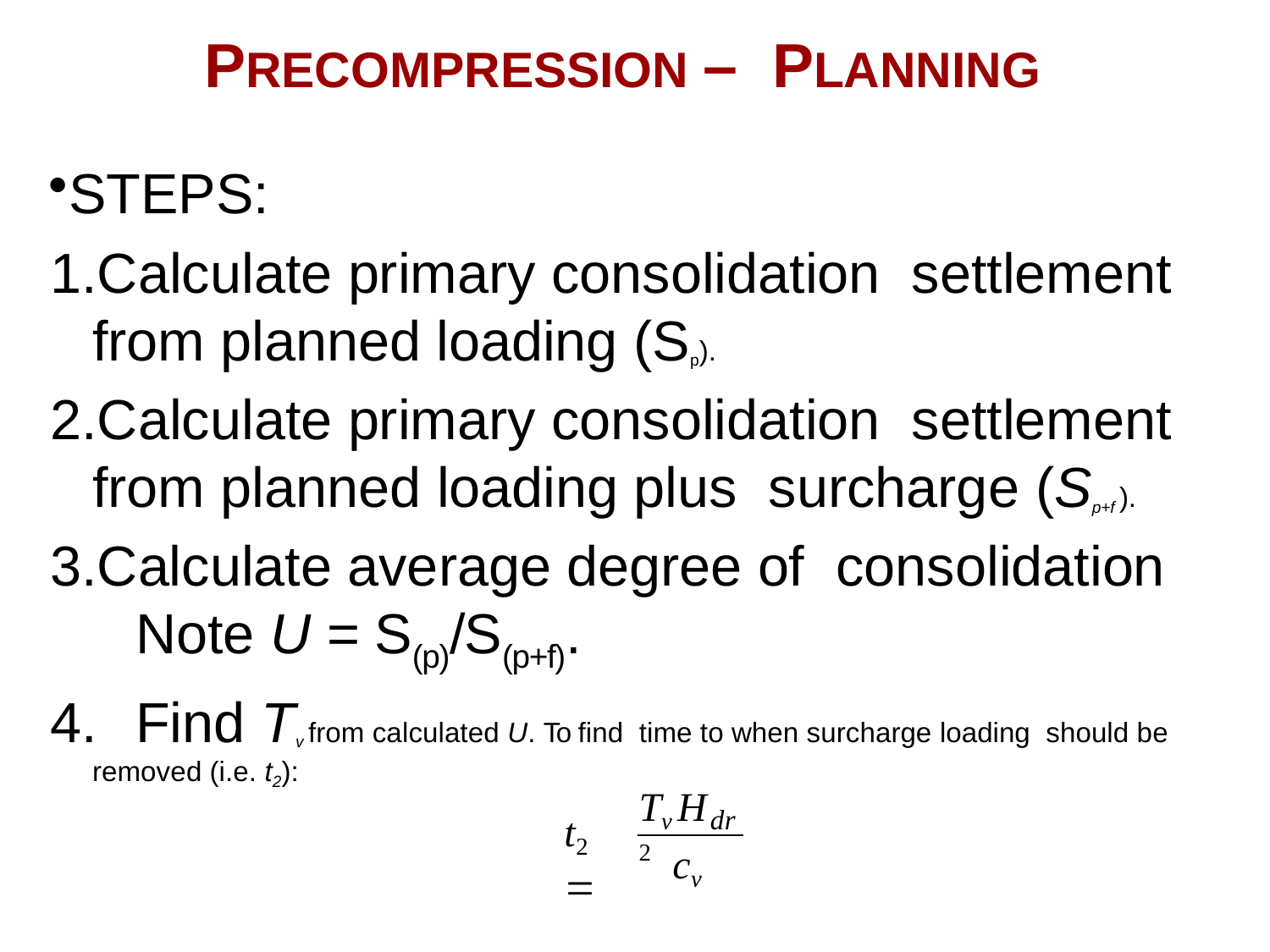

# PRECOMPRESSION –  PLANNING
14.330 SOIL MECHANICS  Consolidation
STEPS:
Calculate primary consolidation  settlement from planned loading (Sp).
Calculate primary consolidation  settlement from planned loading plus  surcharge (Sp+f ).
Calculate average degree of  consolidation 	Note U = S(p)/S(p+f).
	Find Tv from calculated U. To find  time to when surcharge loading  should be removed (i.e. t2):

Tv H 2
dr
t2 =
cv